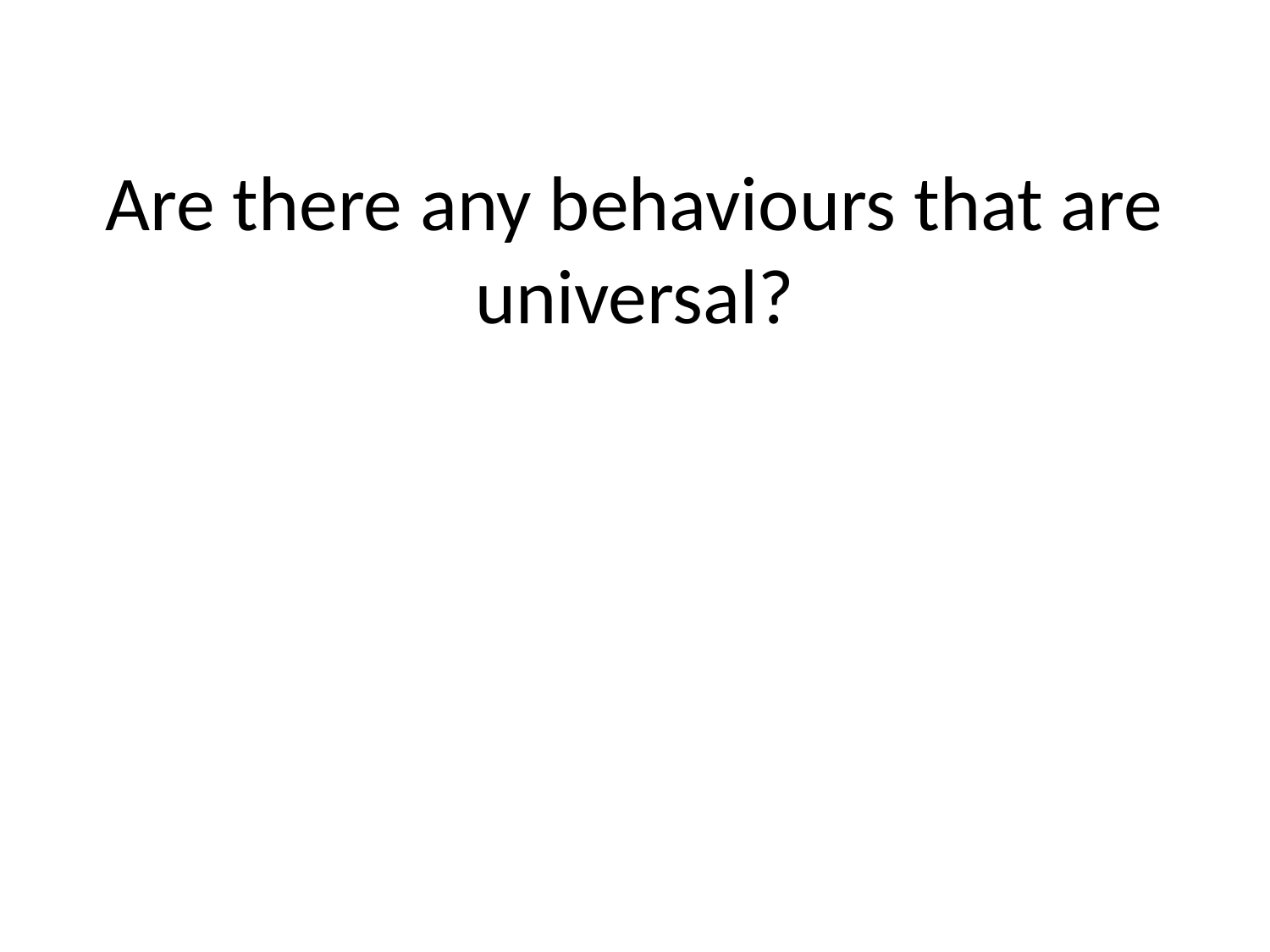

# Are there any behaviours that are universal?